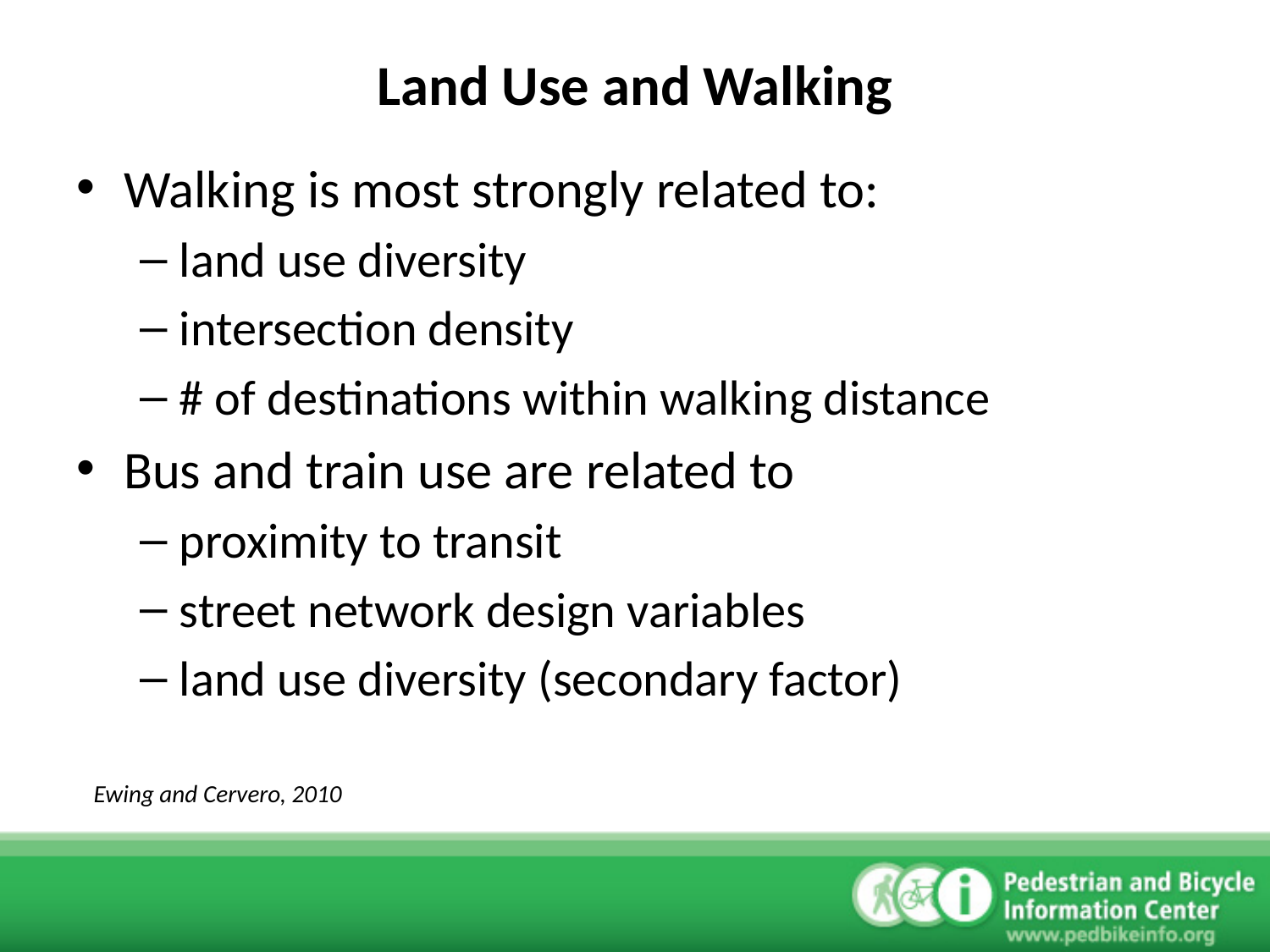

Land Use and Walking
Walking is most strongly related to:
land use diversity
intersection density
# of destinations within walking distance
Bus and train use are related to
proximity to transit
street network design variables
land use diversity (secondary factor)

Ewing and Cervero, 2010